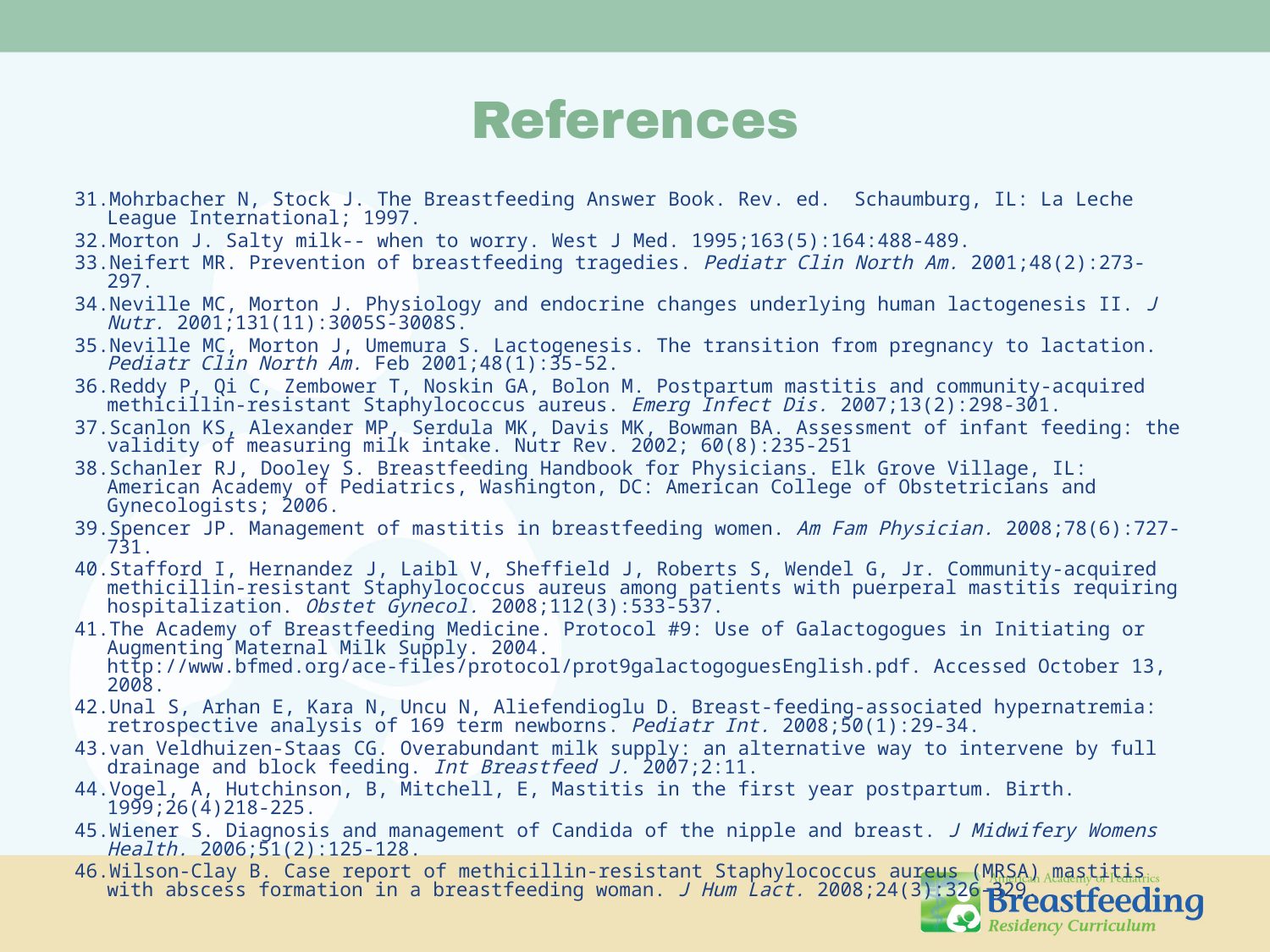

# References
Mohrbacher N, Stock J. The Breastfeeding Answer Book. Rev. ed.  Schaumburg, IL: La Leche League International; 1997.
Morton J. Salty milk-- when to worry. West J Med. 1995;163(5):164:488-489.
Neifert MR. Prevention of breastfeeding tragedies. Pediatr Clin North Am. 2001;48(2):273-297.
Neville MC, Morton J. Physiology and endocrine changes underlying human lactogenesis II. J Nutr. 2001;131(11):3005S-3008S.
Neville MC, Morton J, Umemura S. Lactogenesis. The transition from pregnancy to lactation. Pediatr Clin North Am. Feb 2001;48(1):35-52.
Reddy P, Qi C, Zembower T, Noskin GA, Bolon M. Postpartum mastitis and community-acquired methicillin-resistant Staphylococcus aureus. Emerg Infect Dis. 2007;13(2):298-301.
Scanlon KS, Alexander MP, Serdula MK, Davis MK, Bowman BA. Assessment of infant feeding: the validity of measuring milk intake. Nutr Rev. 2002; 60(8):235-251
Schanler RJ, Dooley S. Breastfeeding Handbook for Physicians. Elk Grove Village, IL: American Academy of Pediatrics, Washington, DC: American College of Obstetricians and Gynecologists; 2006.
Spencer JP. Management of mastitis in breastfeeding women. Am Fam Physician. 2008;78(6):727-731.
Stafford I, Hernandez J, Laibl V, Sheffield J, Roberts S, Wendel G, Jr. Community-acquired methicillin-resistant Staphylococcus aureus among patients with puerperal mastitis requiring hospitalization. Obstet Gynecol. 2008;112(3):533-537.
The Academy of Breastfeeding Medicine. Protocol #9: Use of Galactogogues in Initiating or Augmenting Maternal Milk Supply. 2004. http://www.bfmed.org/ace-files/protocol/prot9galactogoguesEnglish.pdf. Accessed October 13, 2008.
Unal S, Arhan E, Kara N, Uncu N, Aliefendioglu D. Breast-feeding-associated hypernatremia: retrospective analysis of 169 term newborns. Pediatr Int. 2008;50(1):29-34.
van Veldhuizen-Staas CG. Overabundant milk supply: an alternative way to intervene by full drainage and block feeding. Int Breastfeed J. 2007;2:11.
Vogel, A, Hutchinson, B, Mitchell, E, Mastitis in the first year postpartum. Birth. 1999;26(4)218-225.
Wiener S. Diagnosis and management of Candida of the nipple and breast. J Midwifery Womens Health. 2006;51(2):125-128.
Wilson-Clay B. Case report of methicillin-resistant Staphylococcus aureus (MRSA) mastitis with abscess formation in a breastfeeding woman. J Hum Lact. 2008;24(3):326-329.